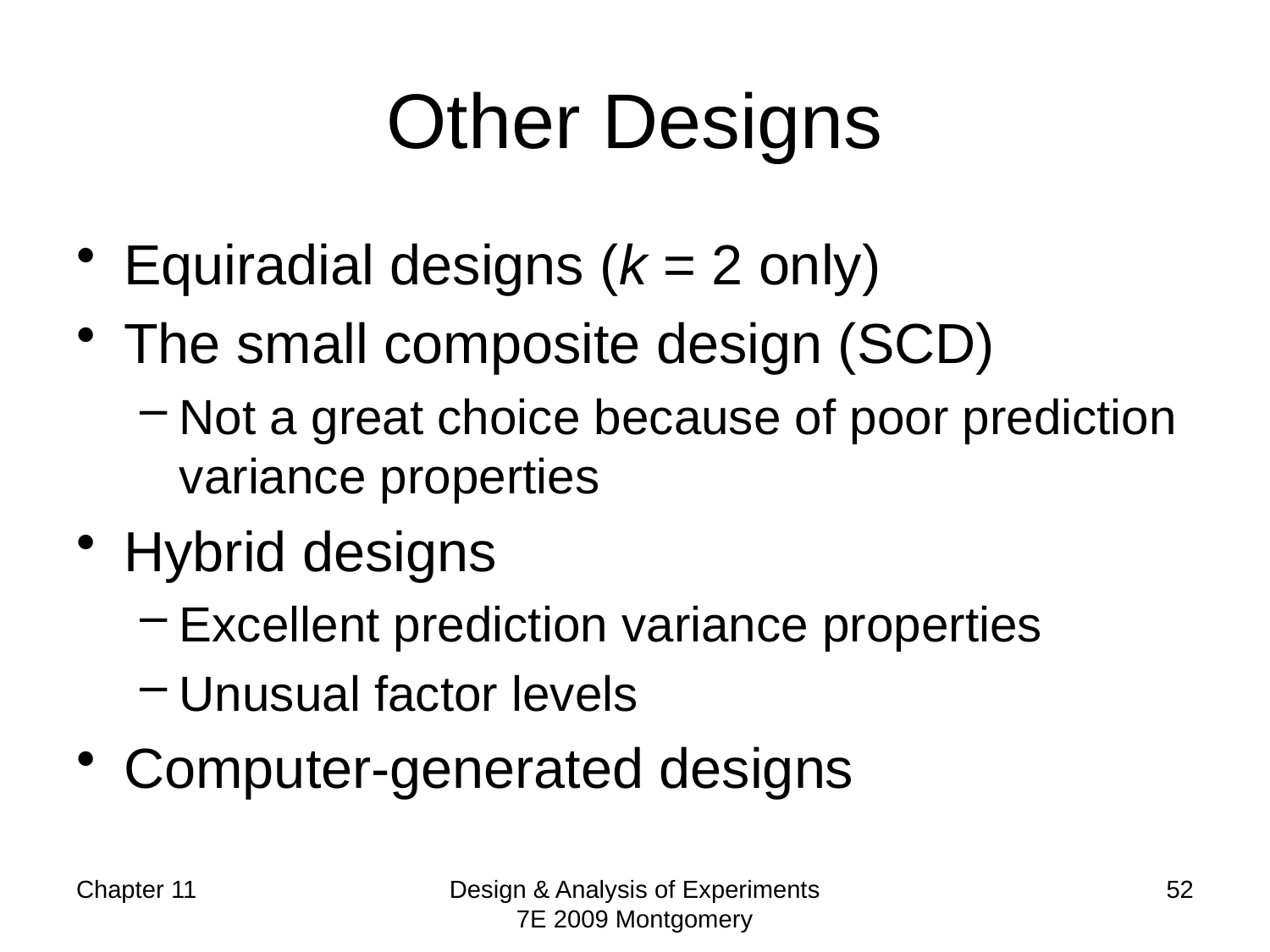

# Other Designs
Equiradial designs (k = 2 only)
The small composite design (SCD)
Not a great choice because of poor prediction variance properties
Hybrid designs
Excellent prediction variance properties
Unusual factor levels
Computer-generated designs
Chapter 11
Design & Analysis of Experiments 7E 2009 Montgomery
52